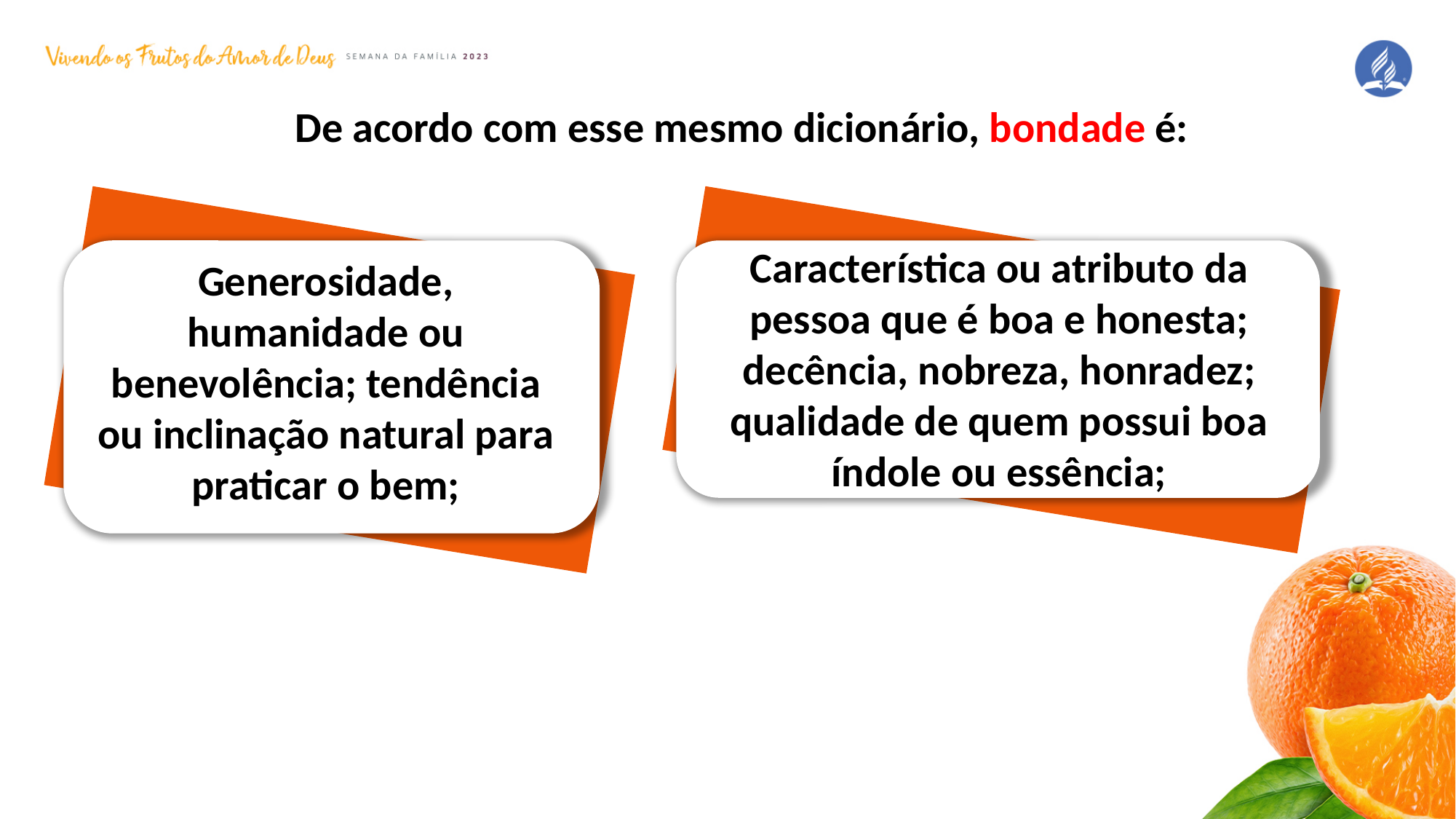

De acordo com esse mesmo dicionário, bondade é:

Generosidade, humanidade ou benevolência; tendência ou inclinação natural para praticar o bem;
Característica ou atributo da pessoa que é boa e honesta; decência, nobreza, honradez; qualidade de quem possui boa índole ou essência;